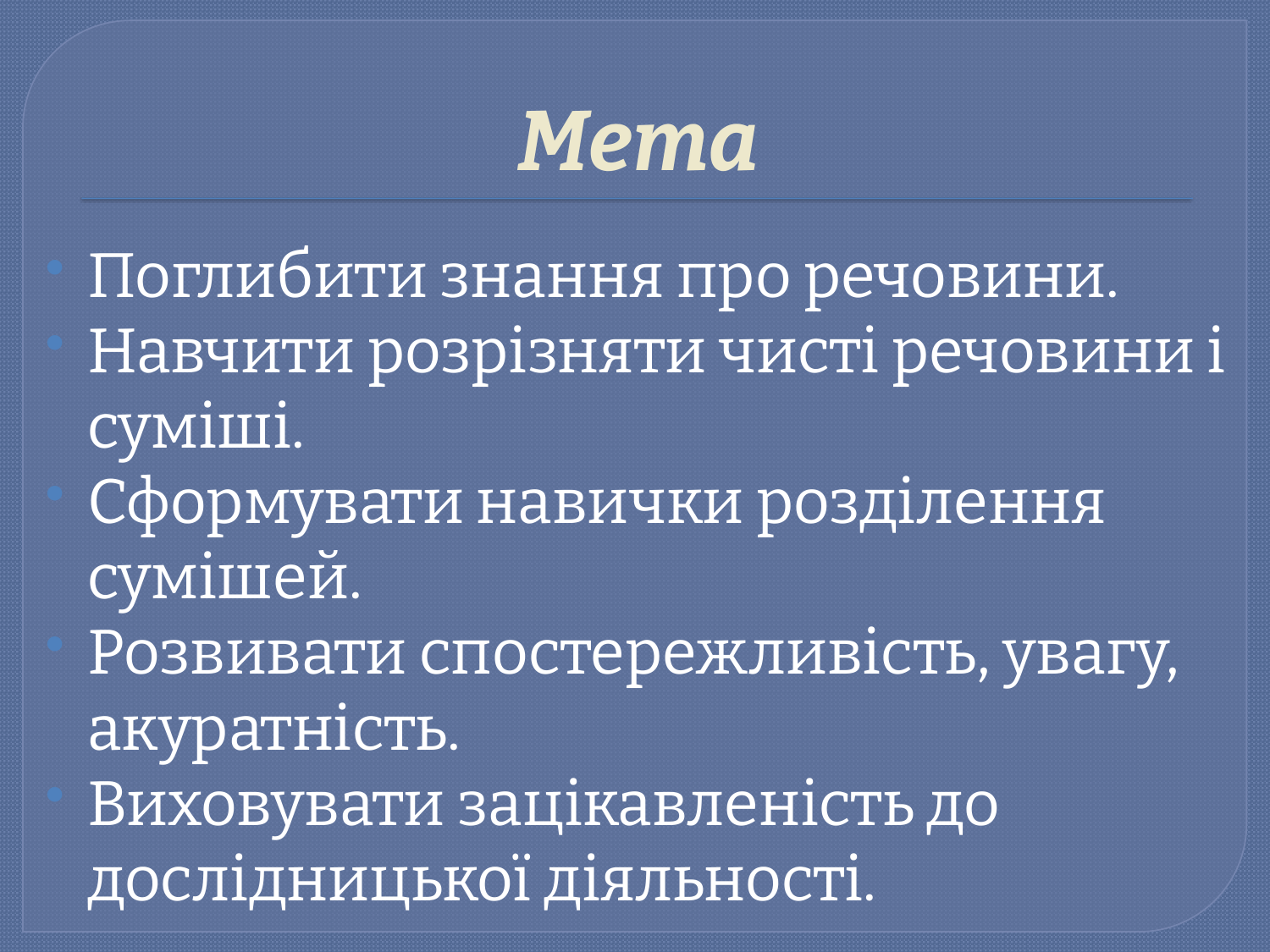

# Мета
Поглибити знання про речовини.
Навчити розрізняти чисті речовини і суміші.
Сформувати навички розділення сумішей.
Розвивати спостережливість, увагу, акуратність.
Виховувати зацікавленість до дослідницької діяльності.